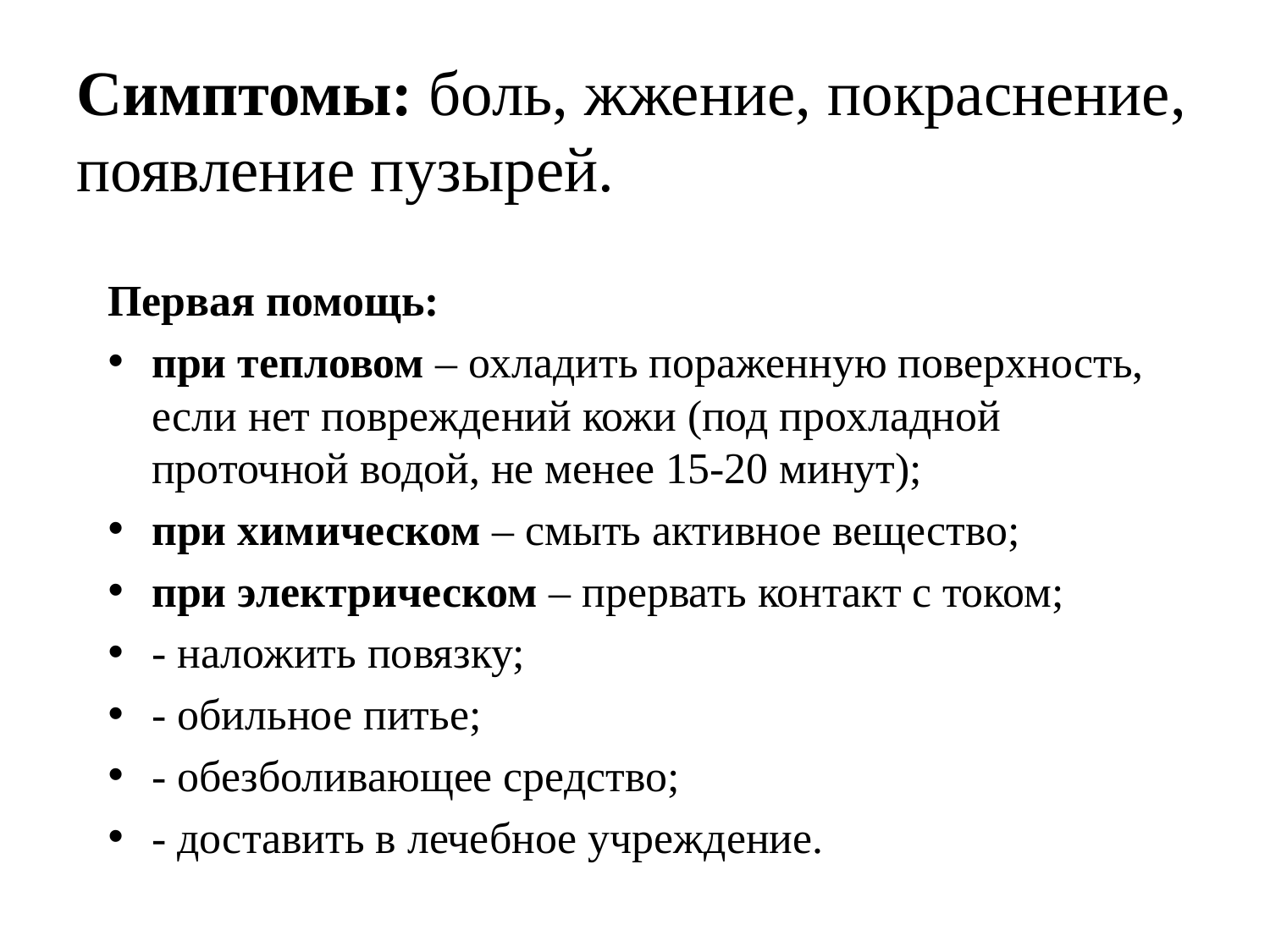

# Симптомы: боль, жжение, покраснение, появление пузырей.
Первая помощь:
при тепловом – охладить пораженную поверхность, если нет повреждений кожи (под прохладной проточной водой, не менее 15-20 минут);
при химическом – смыть активное вещество;
при электрическом – прервать контакт с током;
- наложить повязку;
- обильное питье;
- обезболивающее средство;
- доставить в лечебное учреждение.